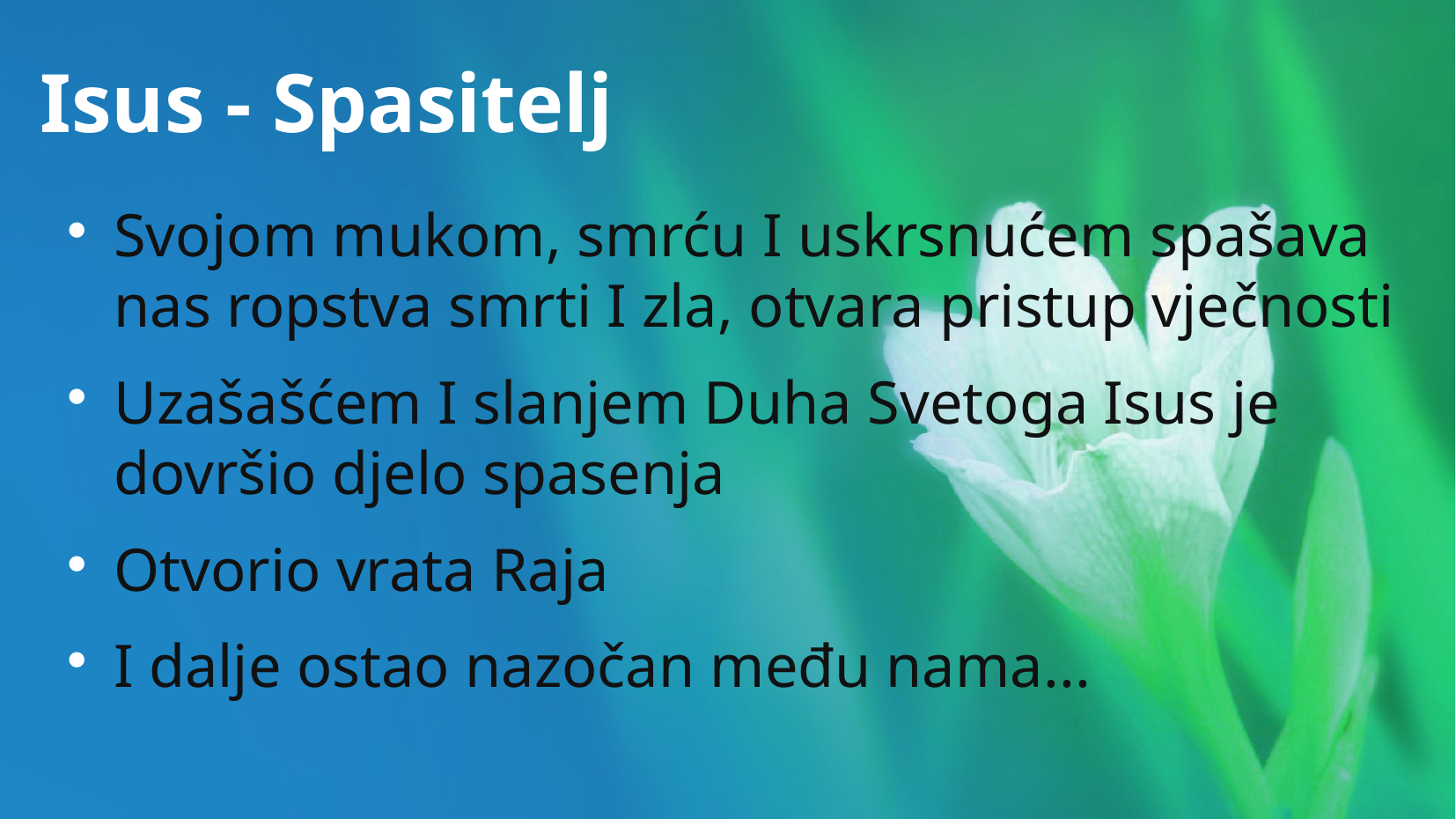

# Isus - Spasitelj
Svojom mukom, smrću I uskrsnućem spašava nas ropstva smrti I zla, otvara pristup vječnosti
Uzašašćem I slanjem Duha Svetoga Isus je dovršio djelo spasenja
Otvorio vrata Raja
I dalje ostao nazočan među nama...